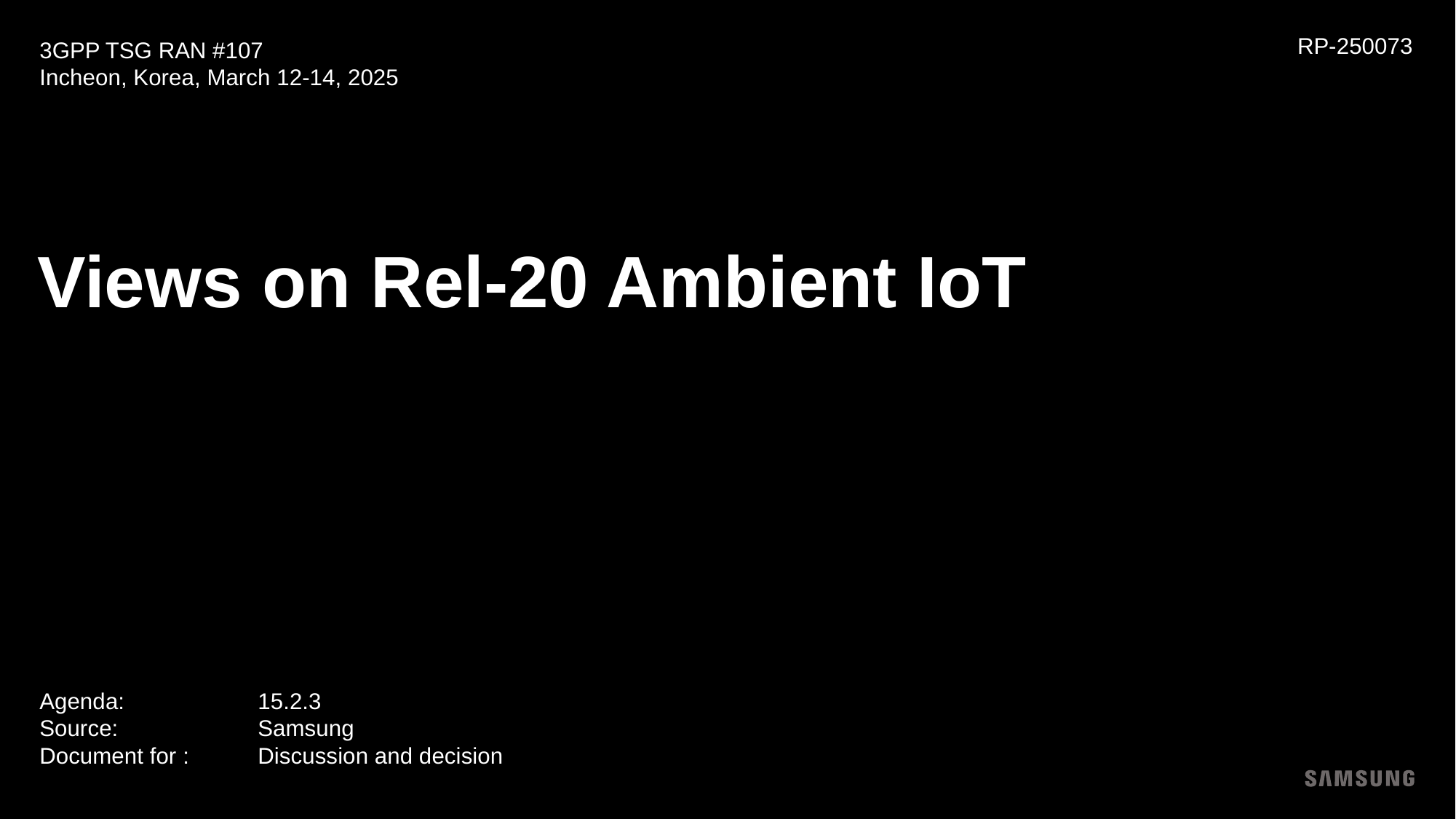

RP-250073
3GPP TSG RAN #107
Incheon, Korea, March 12-14, 2025
Views on Rel-20 Ambient IoT
Agenda: 		15.2.3
Source:		Samsung
Document for : 	Discussion and decision